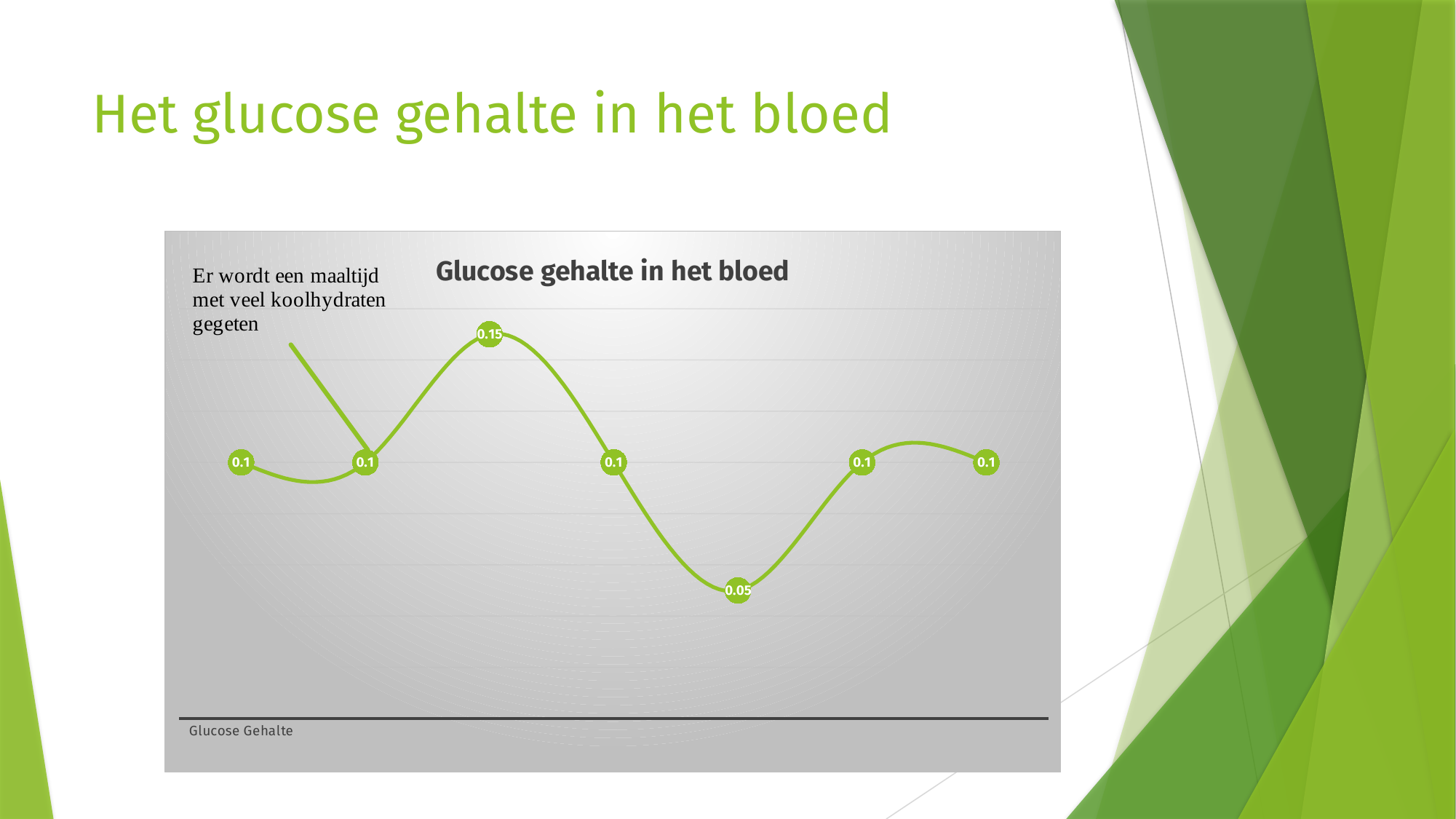

# Het glucose gehalte in het bloed

### Chart: Glucose gehalte in het bloed

| Category | Reeks 1 |
|---|---|
| Glucose Gehalte | 0.1 |